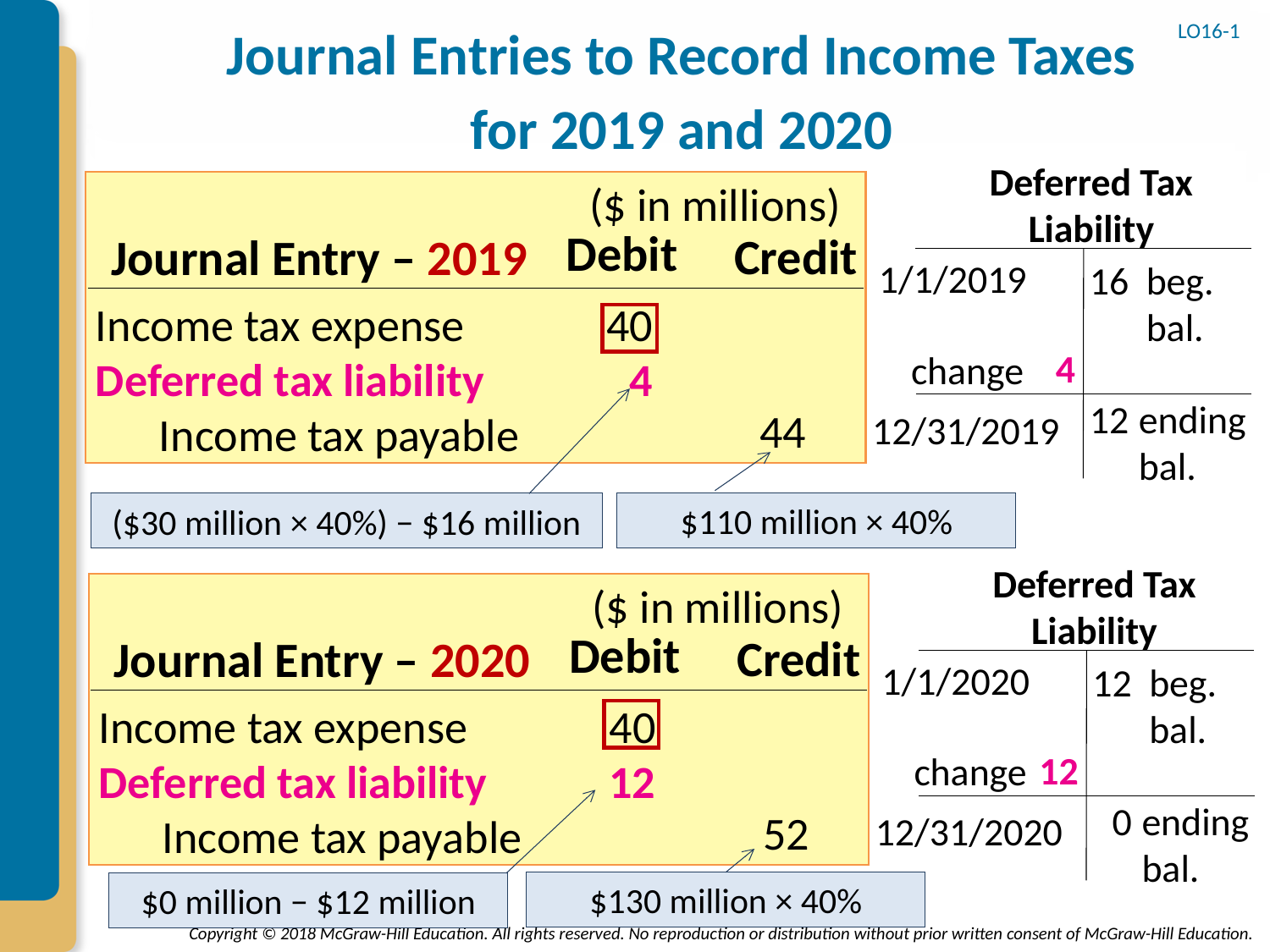

# Journal Entries to Record Income Taxes for 2019 and 2020
LO16-1
Deferred Tax Liability
($ in millions)

Debit
Credit
Journal Entry – 2019
1/1/2019
16
beg. bal.
Income tax expense
40

4
change
Deferred tax liability
4
12
ending bal.
44
12/31/2019
Income tax payable
$110 million × 40%
($30 million × 40%) − $16 million
Deferred Tax Liability
($ in millions)

Debit
Credit
Journal Entry – 2020
1/1/2020
12
beg. bal.
Income tax expense
40

12
change
Deferred tax liability
12
0
ending bal.
52
12/31/2020
Income tax payable
$130 million × 40%
$0 million − $12 million